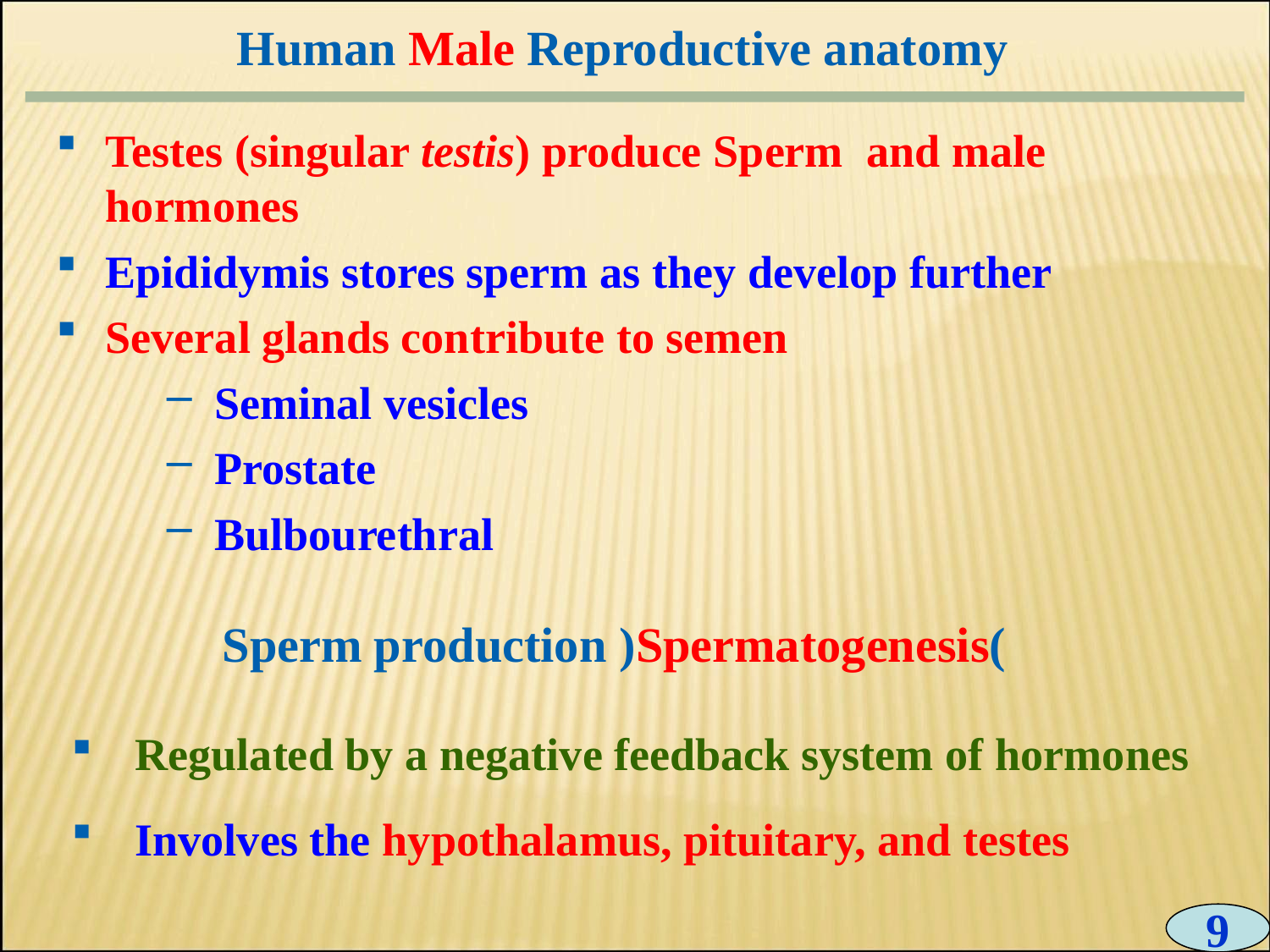

# Human Male Reproductive anatomy
0

Testes (singular testis) produce Sperm  and male hormones
Epididymis stores sperm as they develop further
Several glands contribute to semen
Seminal vesicles
Prostate
Bulbourethral
Sperm production )Spermatogenesis(
Regulated by a negative feedback system of hormones
Involves the hypothalamus, pituitary, and testes

9